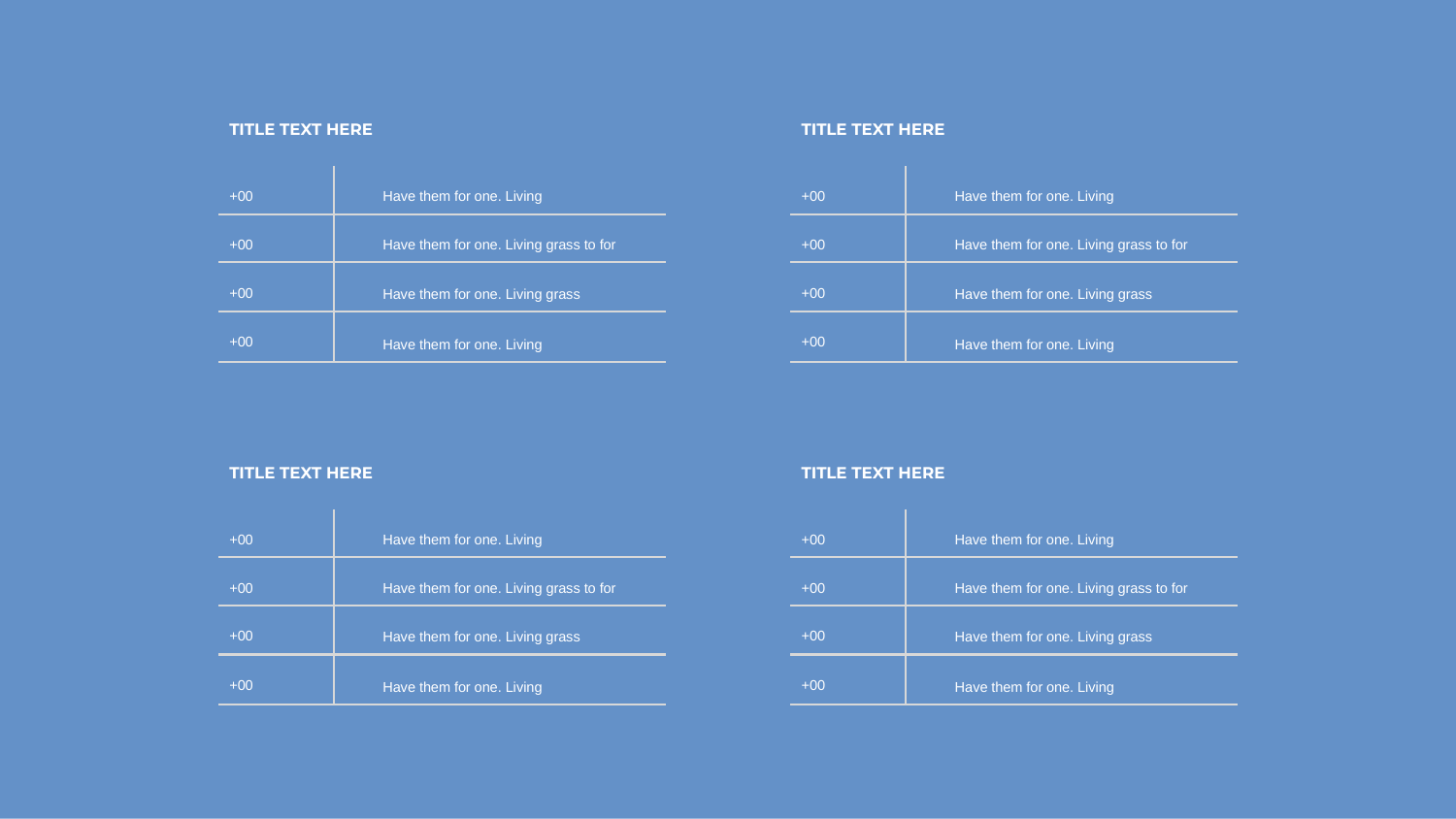

TITLE TEXT HERE
+00
Have them for one. Living
+00
Have them for one. Living grass to for
+00
Have them for one. Living grass
+00
Have them for one. Living
TITLE TEXT HERE
+00
Have them for one. Living
+00
Have them for one. Living grass to for
+00
Have them for one. Living grass
+00
Have them for one. Living
TITLE TEXT HERE
+00
Have them for one. Living
+00
Have them for one. Living grass to for
+00
Have them for one. Living grass
+00
Have them for one. Living
TITLE TEXT HERE
+00
Have them for one. Living
+00
Have them for one. Living grass to for
+00
Have them for one. Living grass
+00
Have them for one. Living